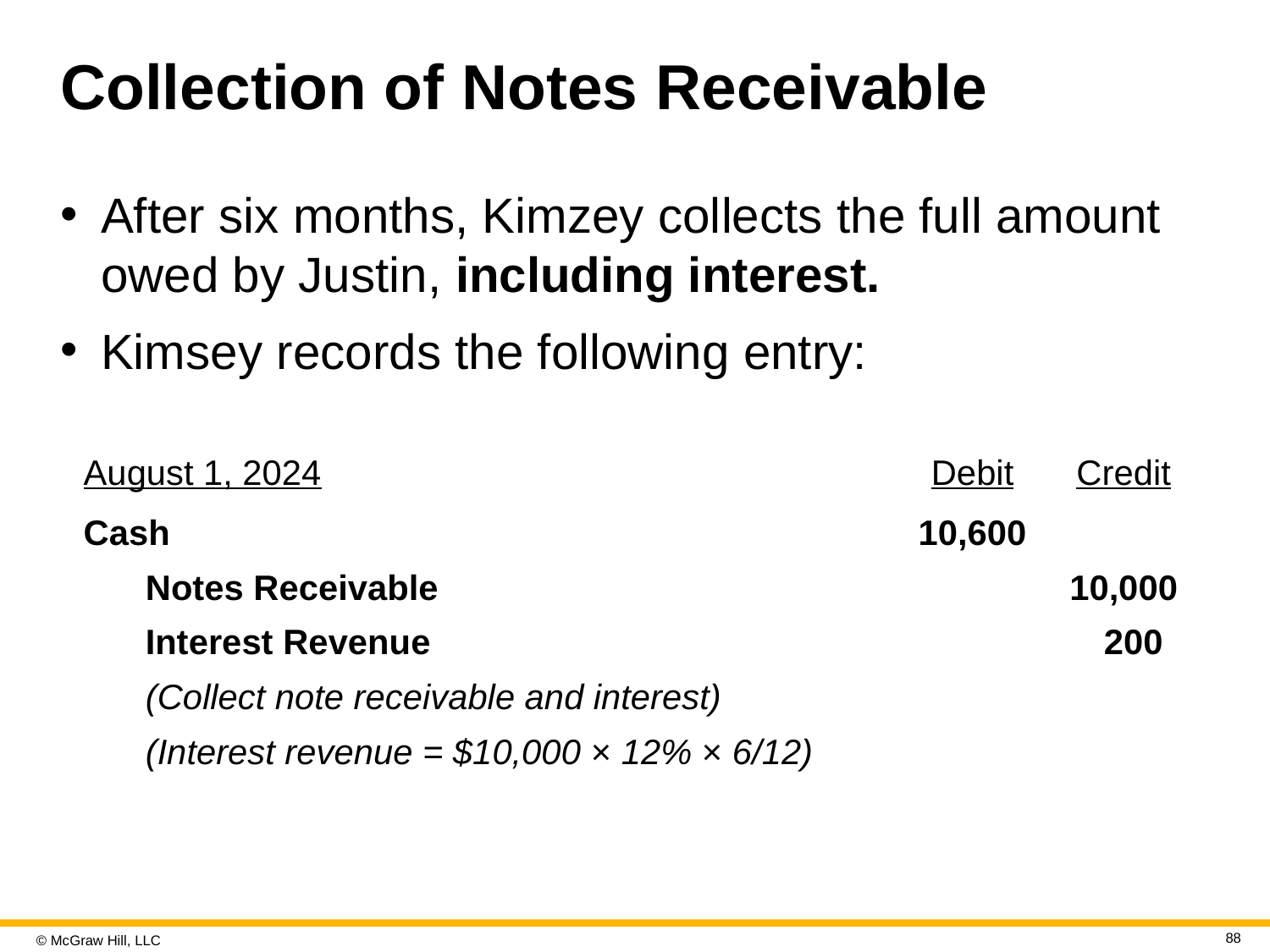

# Collection of Notes Receivable
After six months, Kimzey collects the full amount owed by Justin, including interest.
Kimsey records the following entry:
| August 1, 2024 | Debit | Credit |
| --- | --- | --- |
| Cash | 10,600 |  |
| Notes Receivable |  | 10,000 |
| Interest Revenue |  | 200 |
| (Collect note receivable and interest) |  |  |
| (Interest revenue = $10,000 × 12% × 6/12) |  |  |
88